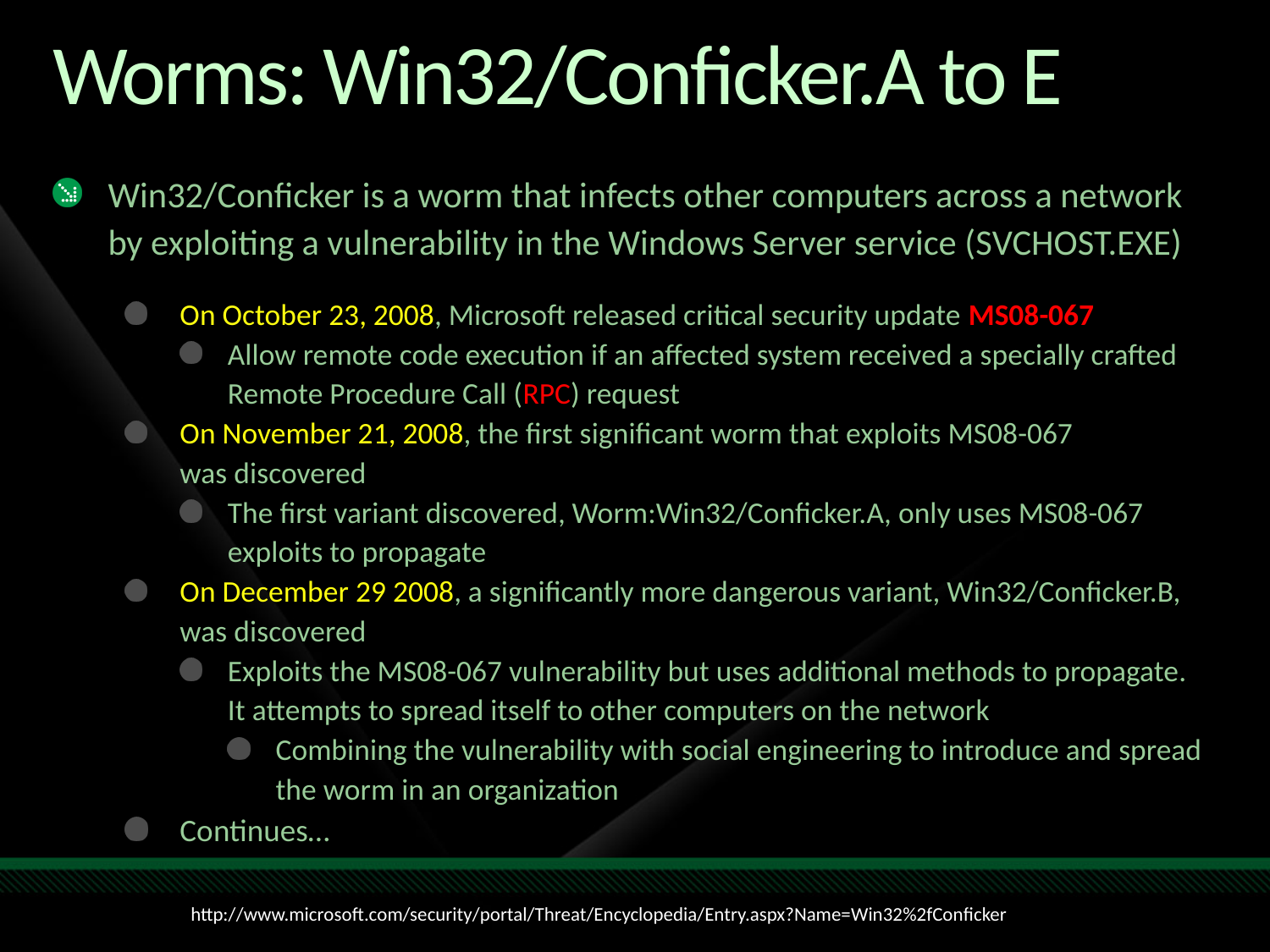

# Worms: Win32/Conficker.A to E
Win32/Conficker is a worm that infects other computers across a network by exploiting a vulnerability in the Windows Server service (SVCHOST.EXE)

On October 23, 2008, Microsoft released critical security update MS08-067
Allow remote code execution if an affected system received a specially crafted Remote Procedure Call (RPC) request
On November 21, 2008, the first significant worm that exploits MS08-067
was discovered
The first variant discovered, Worm:Win32/Conficker.A, only uses MS08-067 exploits to propagate
On December 29 2008, a significantly more dangerous variant, Win32/Conficker.B, was discovered
Exploits the MS08-067 vulnerability but uses additional methods to propagate.
It attempts to spread itself to other computers on the network
Combining the vulnerability with social engineering to introduce and spread the worm in an organization
Continues…

http://www.microsoft.com/security/portal/Threat/Encyclopedia/Entry.aspx?Name=Win32%2fConficker